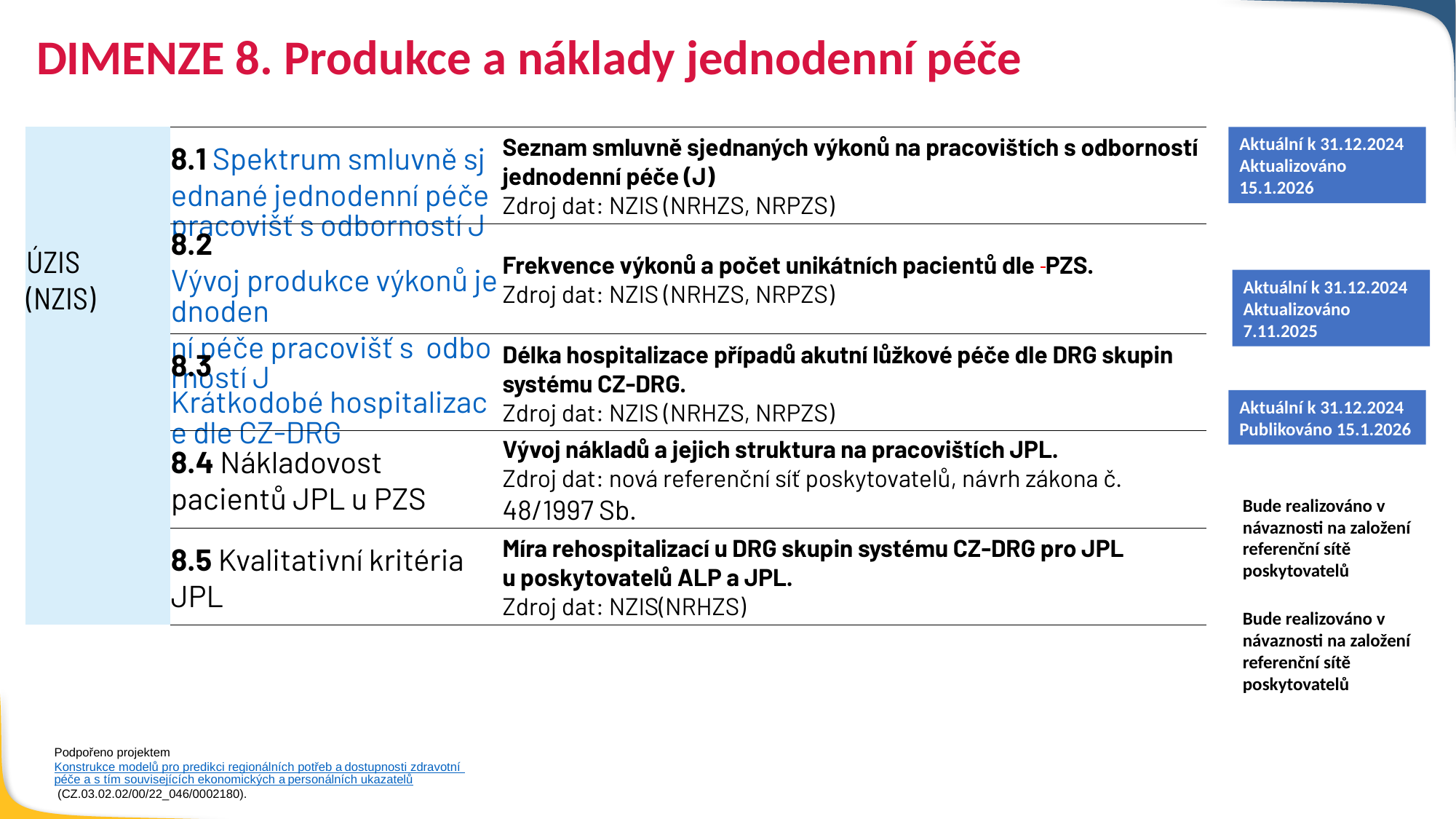

DIMENZE 8. Produkce a náklady jednodenní péče
| ÚZIS (NZIS) | 8.1 Spektrum smluvně sjednané jednodenní péče pracovišť s odborností J | Seznam smluvně sjednaných výkonů na pracovištích s odborností jednodenní péče (J) Zdroj dat: NZIS (NRHZS, NRPZS) |
| --- | --- | --- |
|  | 8.2 Vývoj produkce výkonů jednodenní péče pracovišť s odborností J | Frekvence výkonů a počet unikátních pacientů dle  PZS. Zdroj dat: NZIS (NRHZS, NRPZS) |
|  | 8.3 Krátkodobé hospitalizace dle CZ-DRG | Délka hospitalizace případů akutní lůžkové péče dle DRG skupin systému CZ-DRG. Zdroj dat: NZIS (NRHZS, NRPZS) |
|  | 8.4 Nákladovost pacientů JPL u PZS | Vývoj nákladů a jejich struktura na pracovištích JPL. Zdroj dat: nová referenční síť poskytovatelů, návrh zákona č. 48/1997 Sb. |
|  | 8.5 Kvalitativní kritéria JPL | Míra rehospitalizací u DRG skupin systému CZ-DRG pro JPL u poskytovatelů ALP a JPL. Zdroj dat: NZIS(NRHZS) |
Aktuální k 31.12.2024
Aktualizováno 15.1.2026
Aktuální k 31.12.2024
Aktualizováno 7.11.2025
Aktuální k 31.12.2024
Publikováno 15.1.2026
Bude realizováno v návaznosti na založení referenční sítě poskytovatelů
Bude realizováno v návaznosti na založení referenční sítě poskytovatelů
Podpořeno projektem Konstrukce modelů pro predikci regionálních potřeb a dostupnosti zdravotní péče a s tím souvisejících ekonomických a personálních ukazatelů (CZ.03.02.02/00/22_046/0002180).